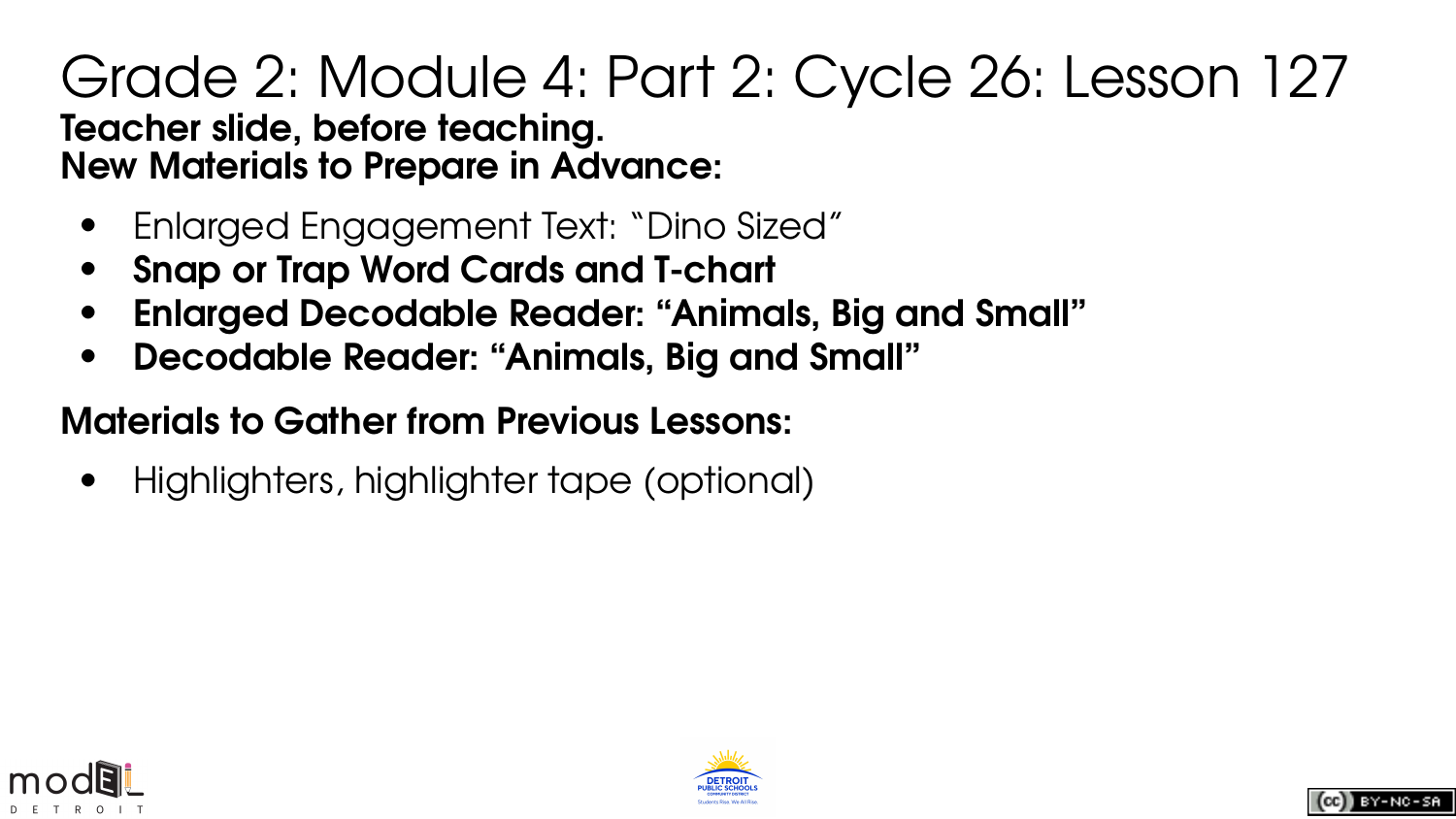

# Grade 2: Module 4: Part 2: Cycle 26: Lesson 127
Teacher slide, before teaching.
New Materials to Prepare in Advance:
Enlarged Engagement Text: “Dino Sized”
Snap or Trap Word Cards and T-chart
Enlarged Decodable Reader: “Animals, Big and Small”
Decodable Reader: “Animals, Big and Small”
Materials to Gather from Previous Lessons:
Highlighters, highlighter tape (optional)